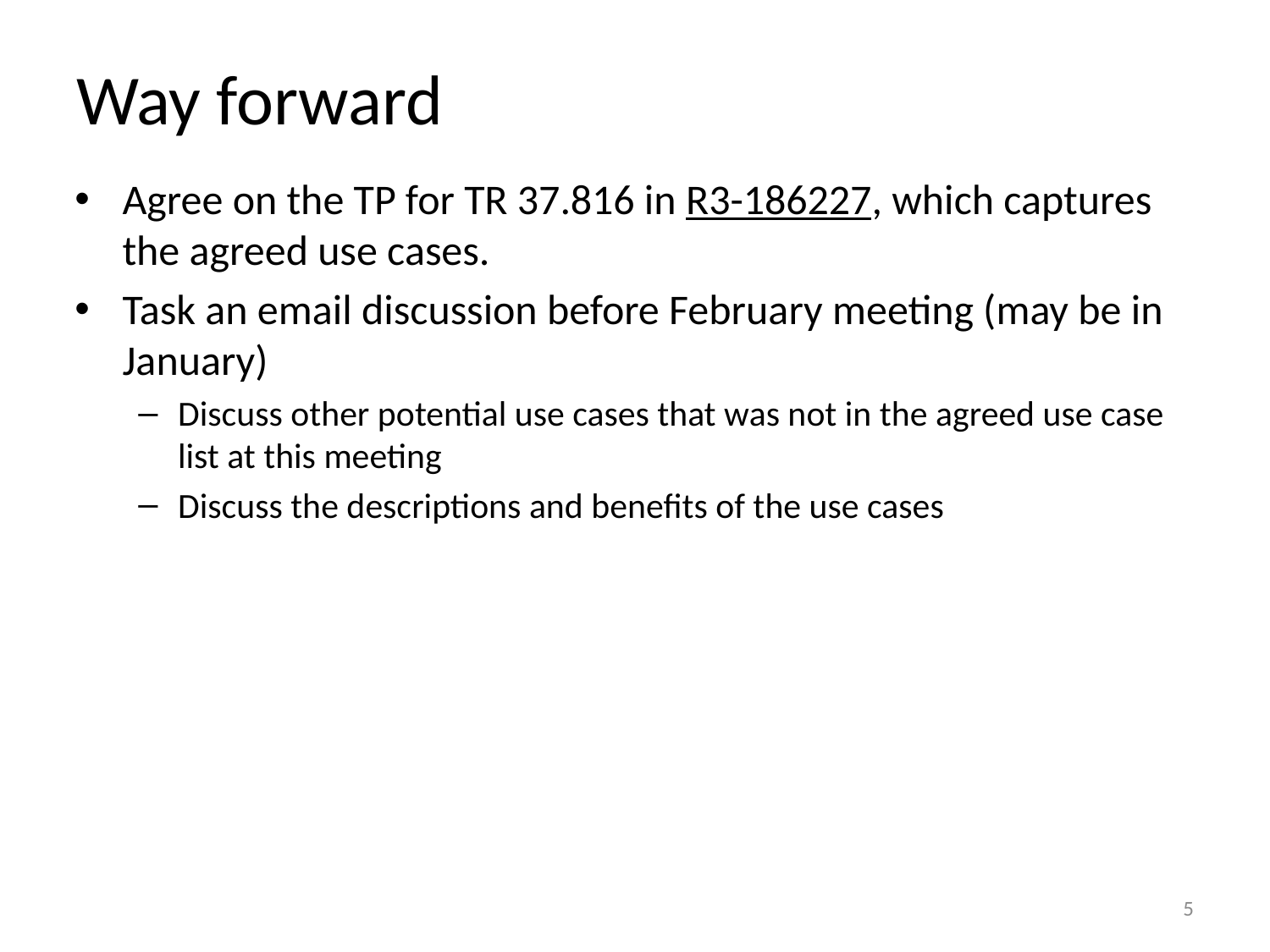

# Way forward
Agree on the TP for TR 37.816 in R3-186227, which captures the agreed use cases.
Task an email discussion before February meeting (may be in January)
Discuss other potential use cases that was not in the agreed use case list at this meeting
Discuss the descriptions and benefits of the use cases
5